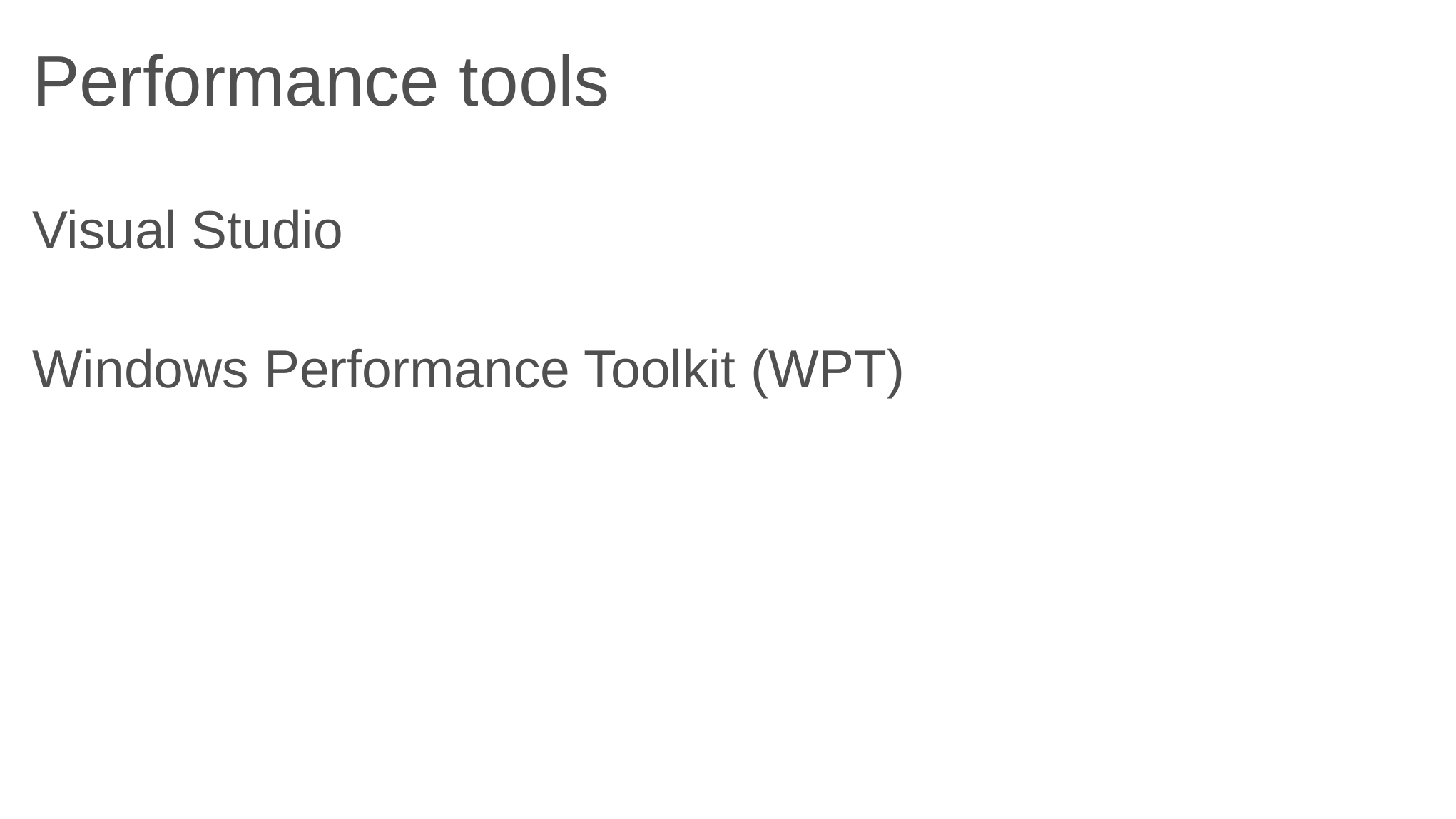

# Performance tools
Visual Studio

Windows Performance Toolkit (WPT)